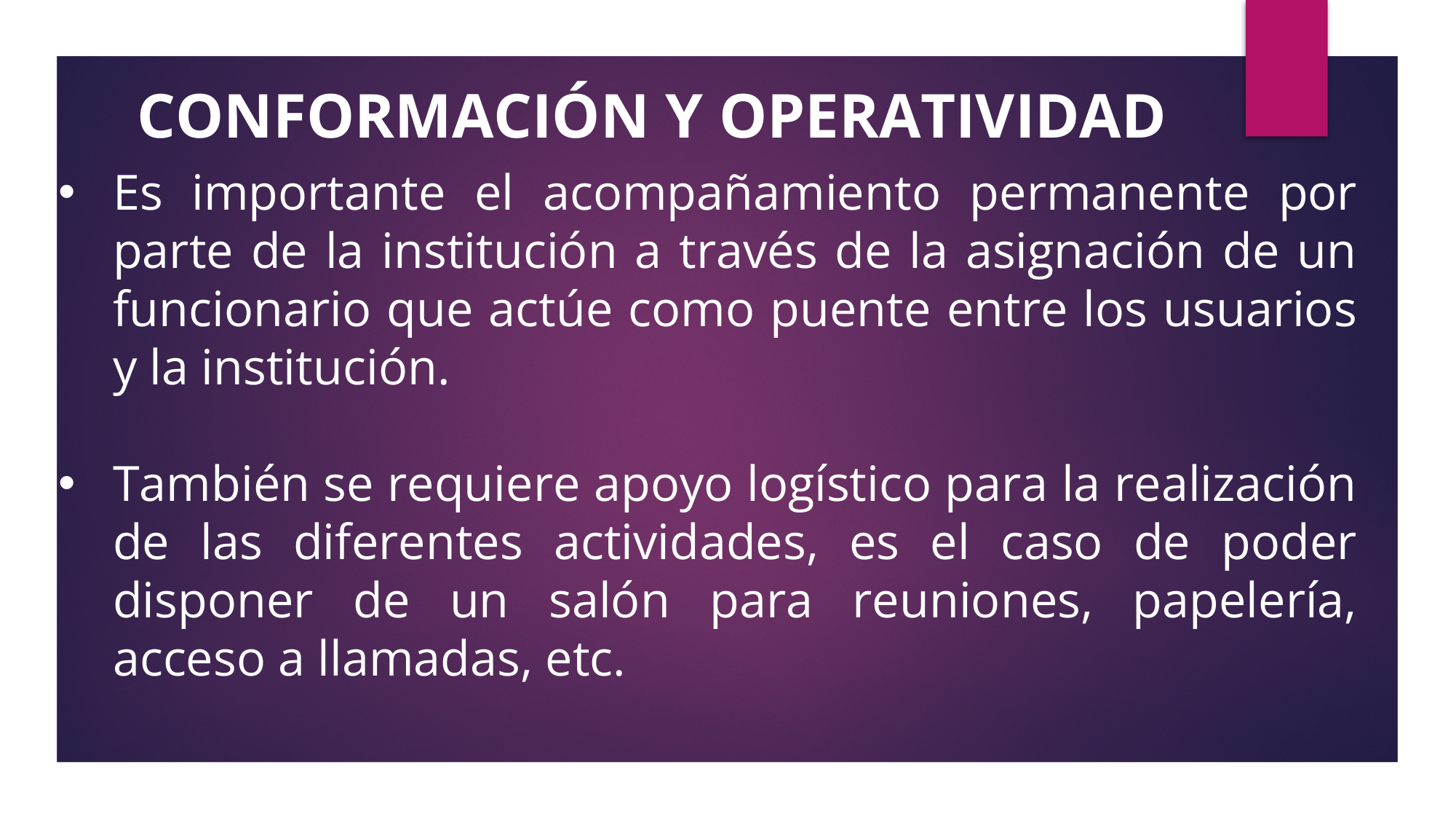

CONFORMACIÓN Y OPERATIVIDAD
Es importante el acompañamiento permanente por parte de la institución a través de la asignación de un funcionario que actúe como puente entre los usuarios y la institución.

También se requiere apoyo logístico para la realización de las diferentes actividades, es el caso de poder disponer de un salón para reuniones, papelería, acceso a llamadas, etc.